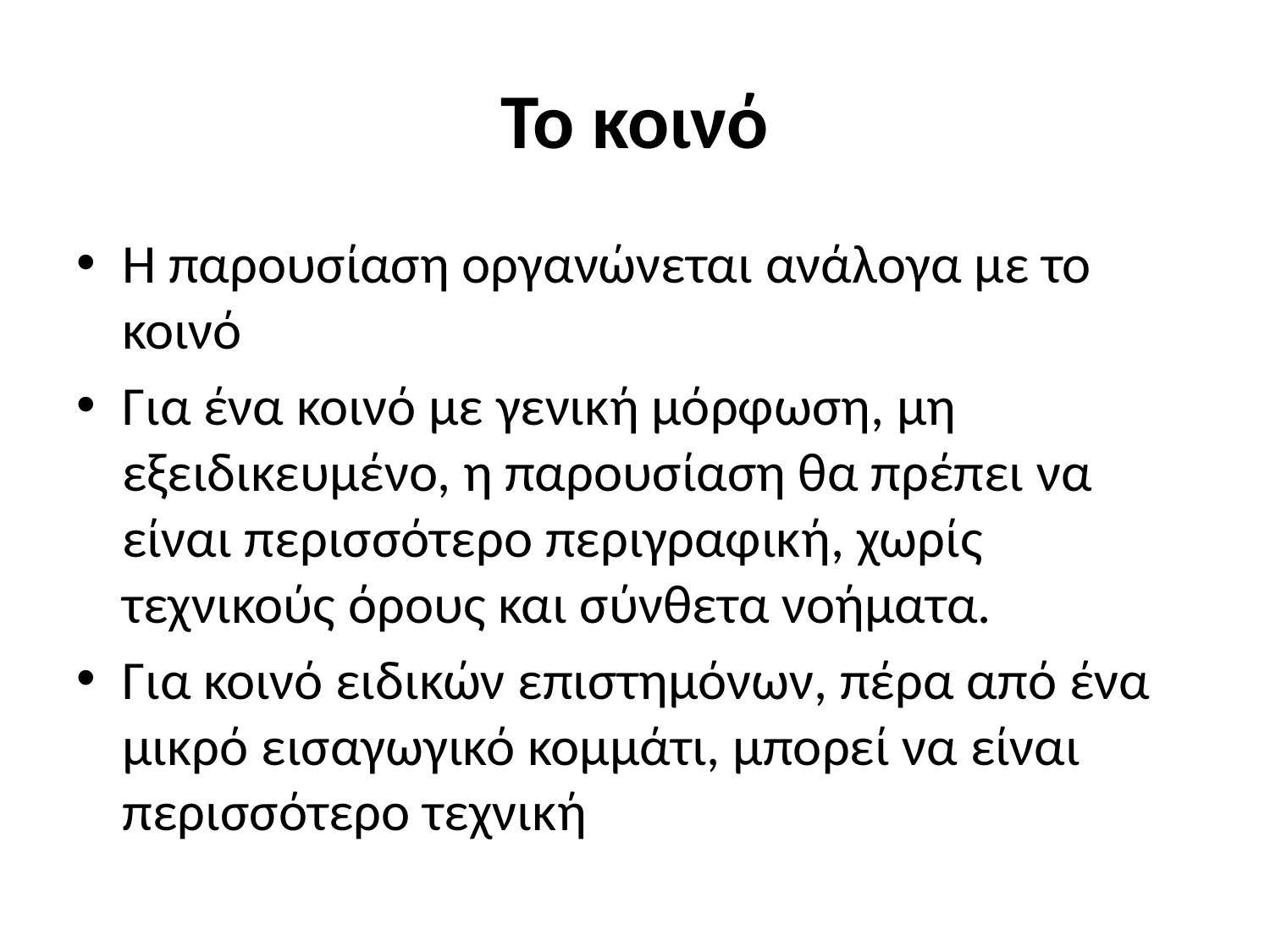

# Το κοινό
Η παρουσίαση οργανώνεται ανάλογα με το κοινό
Για ένα κοινό με γενική μόρφωση, μη εξειδικευμένο, η παρουσίαση θα πρέπει να είναι περισσότερο περιγραφική, χωρίς τεχνικούς όρους και σύνθετα νοήματα.
Για κοινό ειδικών επιστημόνων, πέρα από ένα μικρό εισαγωγικό κομμάτι, μπορεί να είναι περισσότερο τεχνική